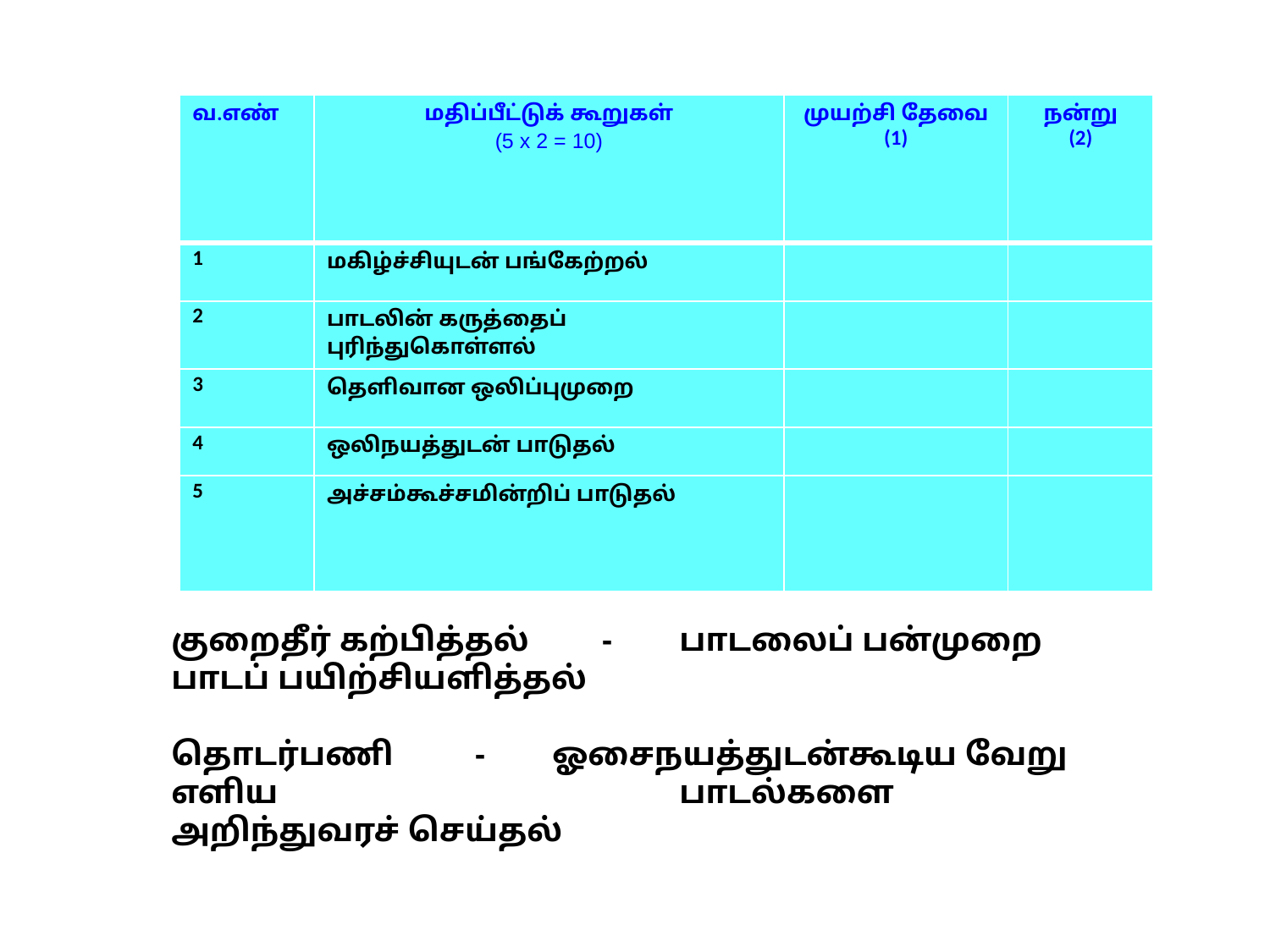

| வ.எண் | மதிப்பீட்டுக் கூறுகள் (5 x 2 = 10) | முயற்சி தேவை (1) | நன்று (2) |
| --- | --- | --- | --- |
| 1 | மகிழ்ச்சியுடன் பங்கேற்றல் |  |  |
| 2 | பாடலின் கருத்தைப் புரிந்துகொள்ளல் |  |  |
| 3 | தெளிவான ஒலிப்புமுறை |  |  |
| 4 | ஒலிநயத்துடன் பாடுதல் |  |  |
| 5 | அச்சம்கூச்சமின்றிப் பாடுதல் |  |  |
குறைதீர் கற்பித்தல்	      -	பாடலைப் பன்முறை பாடப் பயிற்சியளித்தல்

தொடர்பணி	      -	ஓசைநயத்துடன்கூடிய வேறு எளிய 				பாடல்களை அறிந்துவரச் செய்தல்